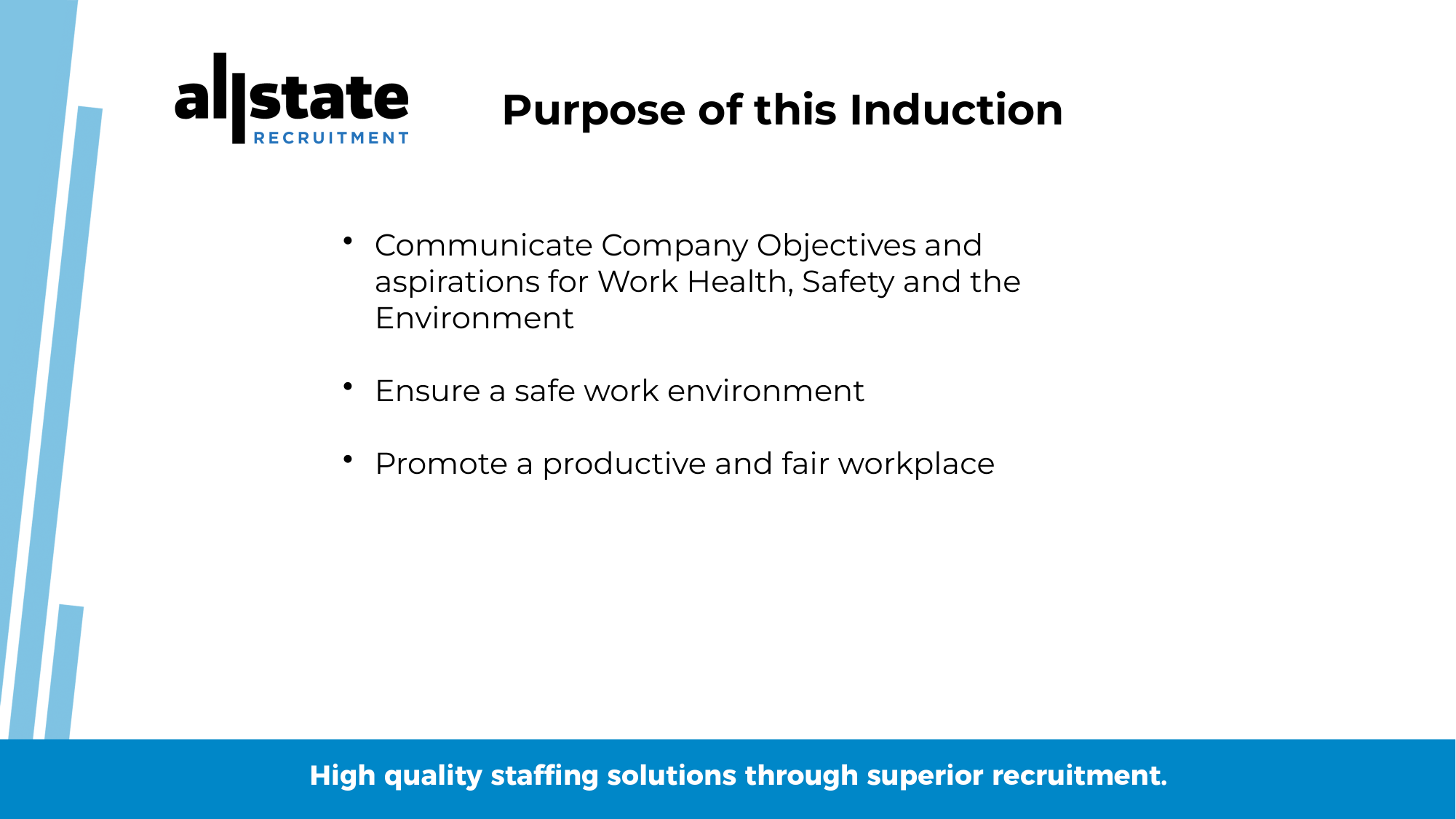

Purpose of this Induction

Communicate Company Objectives and aspirations for Work Health, Safety and the Environment

Ensure a safe work environment

Promote a productive and fair workplace